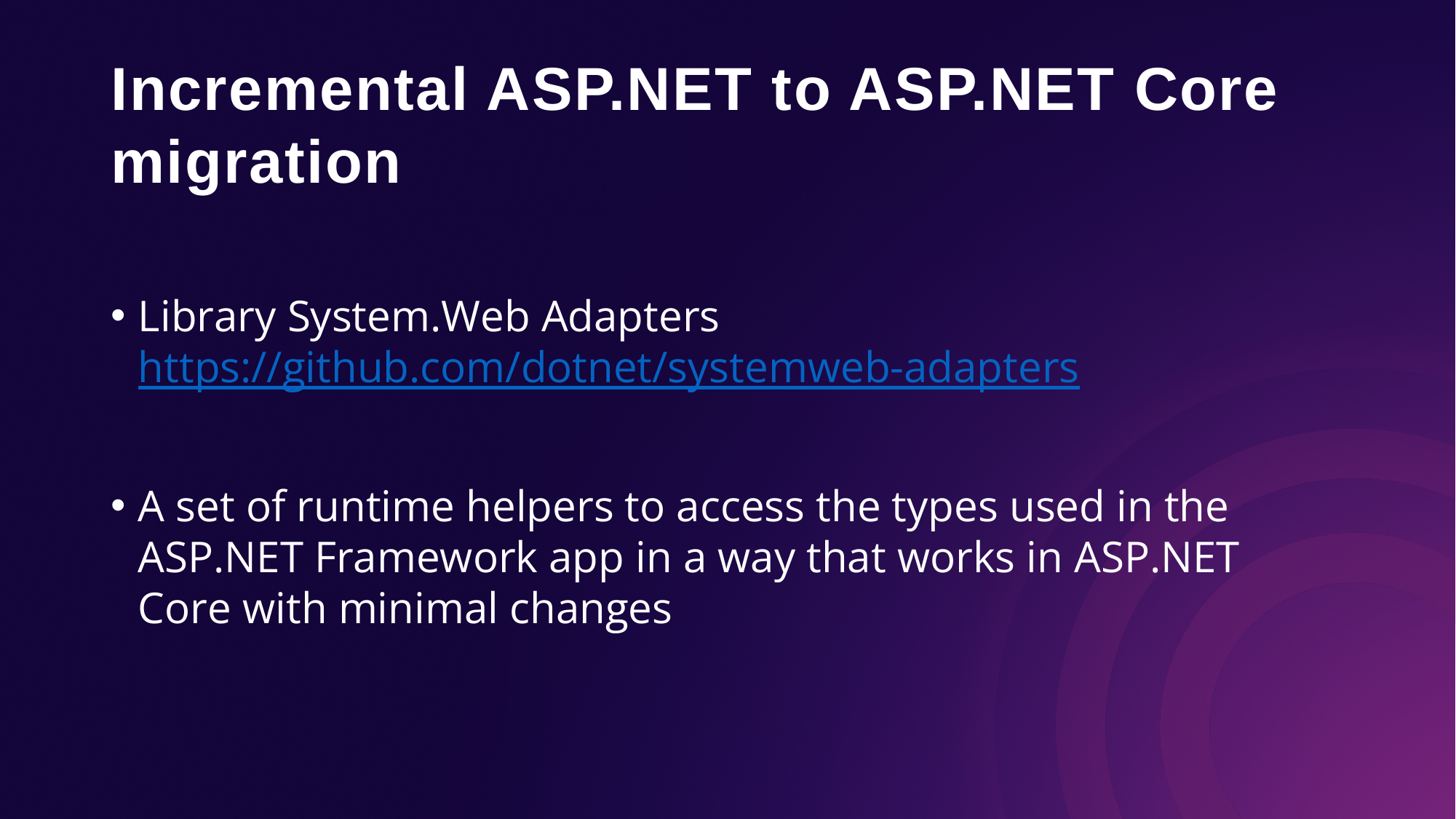

# Incremental ASP.NET to ASP.NET Core migration

Library System.Web Adapters https://github.com/dotnet/systemweb-adapters

A set of runtime helpers to access the types used in the ASP.NET Framework app in a way that works in ASP.NET Core with minimal changes